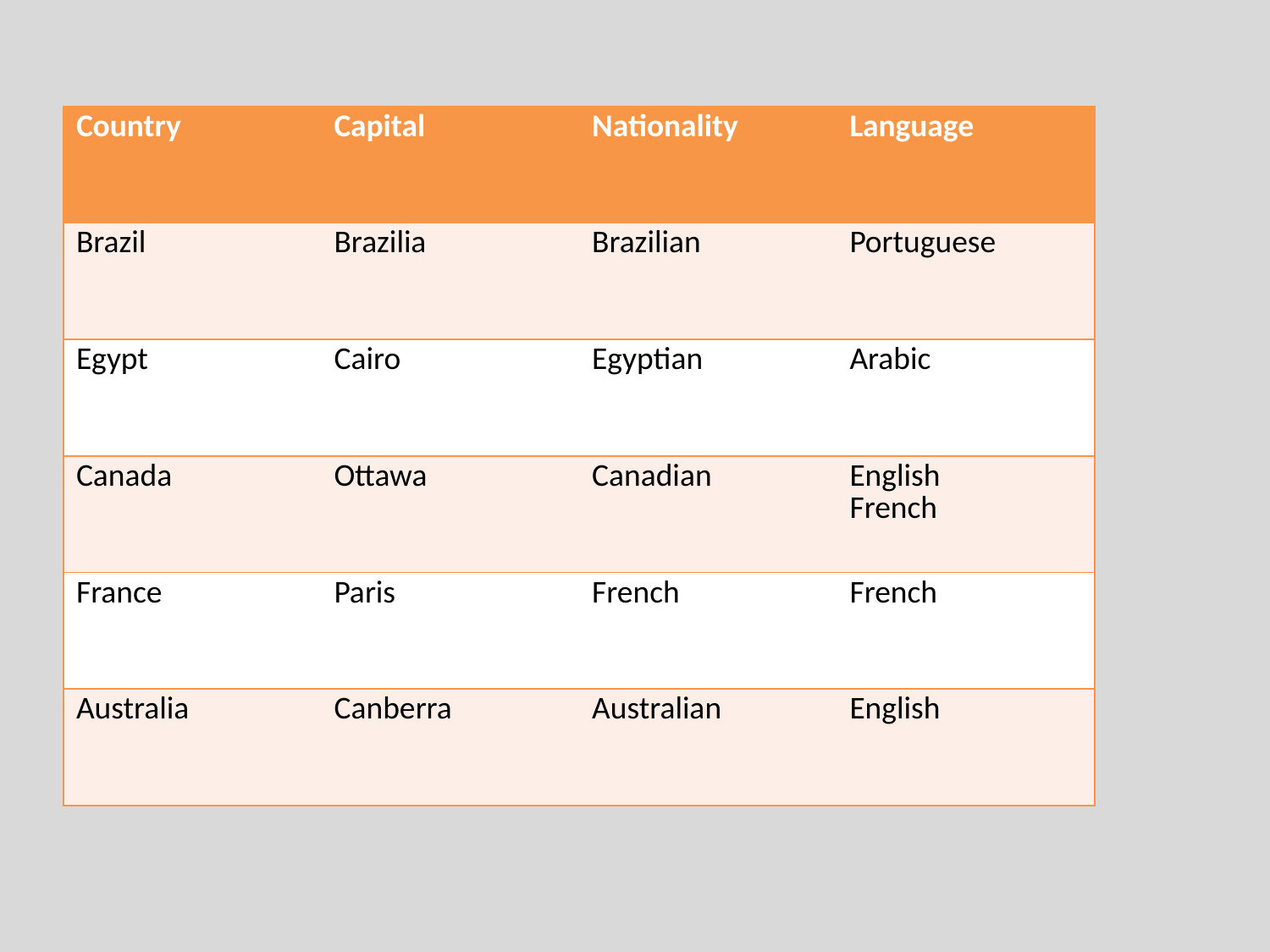

| Country | Capital | Nationality | Language |
| --- | --- | --- | --- |
| Brazil | Brazilia | Brazilian | Portuguese |
| Egypt | Cairo | Egyptian | Arabic |
| Canada | Ottawa | Canadian | English French |
| France | Paris | French | French |
| Australia | Canberra | Australian | English |